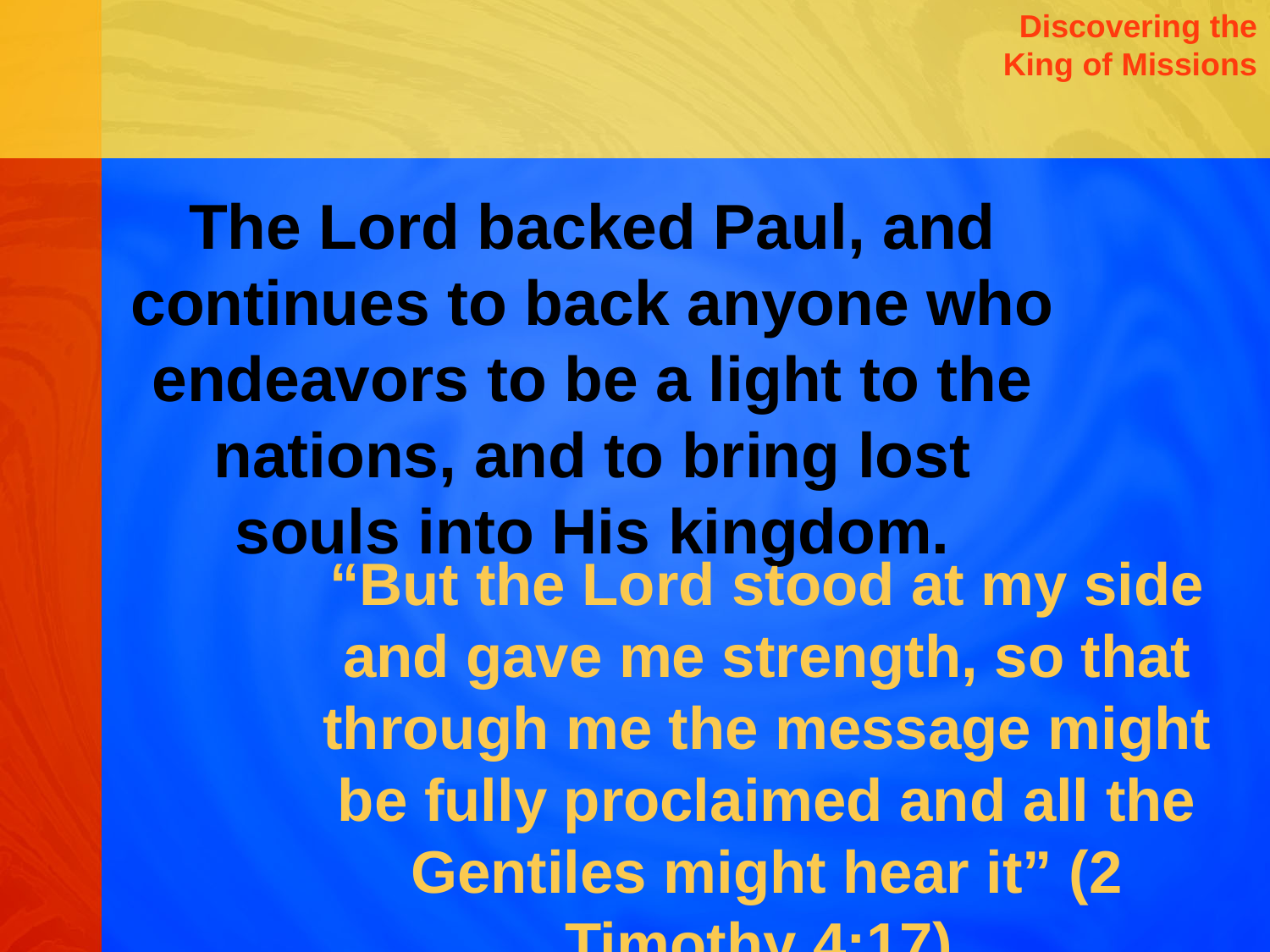

Discovering the King of Missions
The Lord backed Paul, and continues to back anyone who endeavors to be a light to the nations, and to bring lost souls into His kingdom.
“But the Lord stood at my side and gave me strength, so that through me the message might be fully proclaimed and all the Gentiles might hear it” (2 Timothy 4:17).